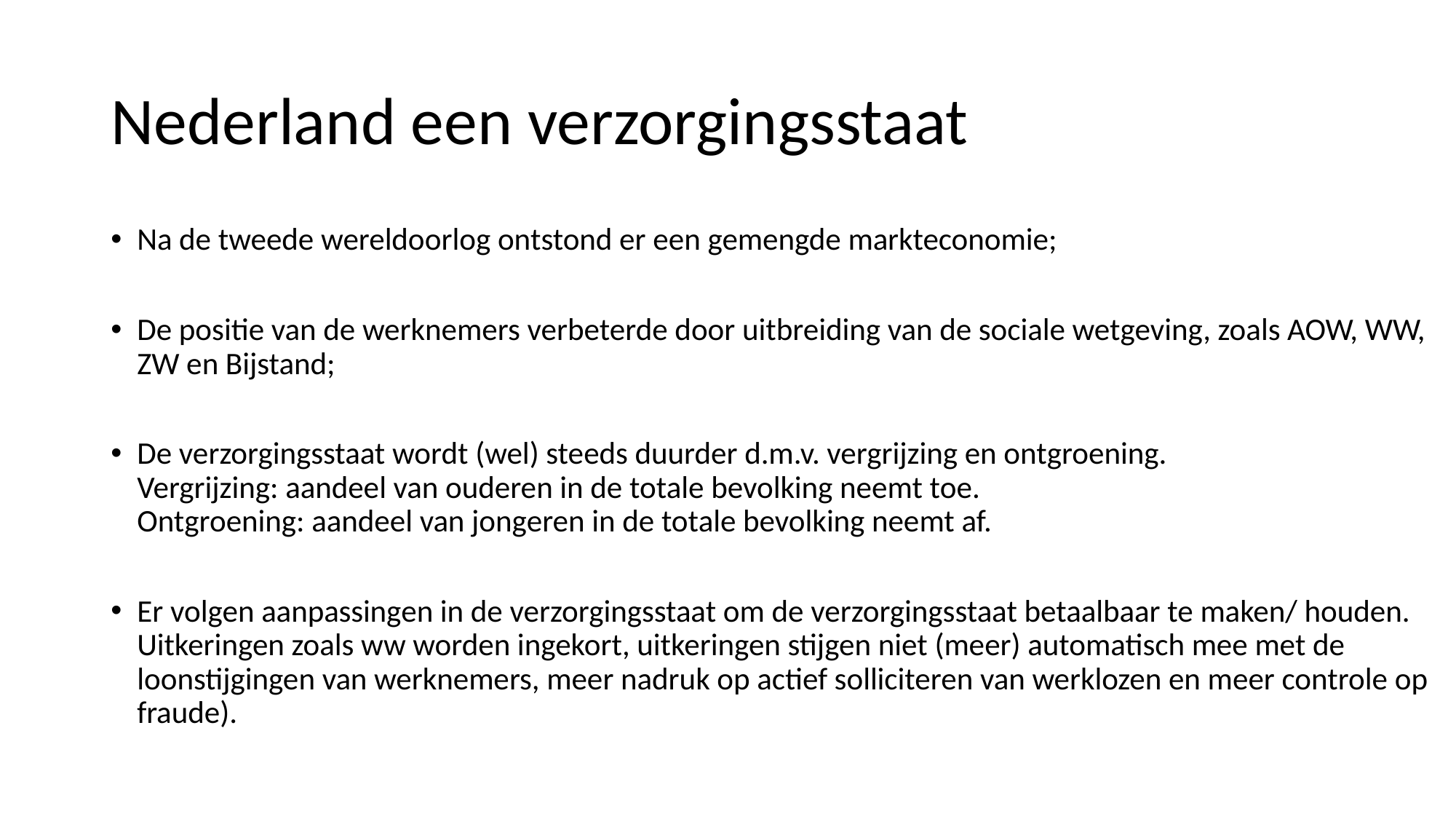

# Nederland een verzorgingsstaat
Na de tweede wereldoorlog ontstond er een gemengde markteconomie;

De positie van de werknemers verbeterde door uitbreiding van de sociale wetgeving, zoals AOW, WW, ZW en Bijstand;

De verzorgingsstaat wordt (wel) steeds duurder d.m.v. vergrijzing en ontgroening.
Vergrijzing: aandeel van ouderen in de totale bevolking neemt toe.
Ontgroening: aandeel van jongeren in de totale bevolking neemt af.

Er volgen aanpassingen in de verzorgingsstaat om de verzorgingsstaat betaalbaar te maken/ houden.
Uitkeringen zoals ww worden ingekort, uitkeringen stijgen niet (meer) automatisch mee met de loonstijgingen van werknemers, meer nadruk op actief solliciteren van werklozen en meer controle op fraude).